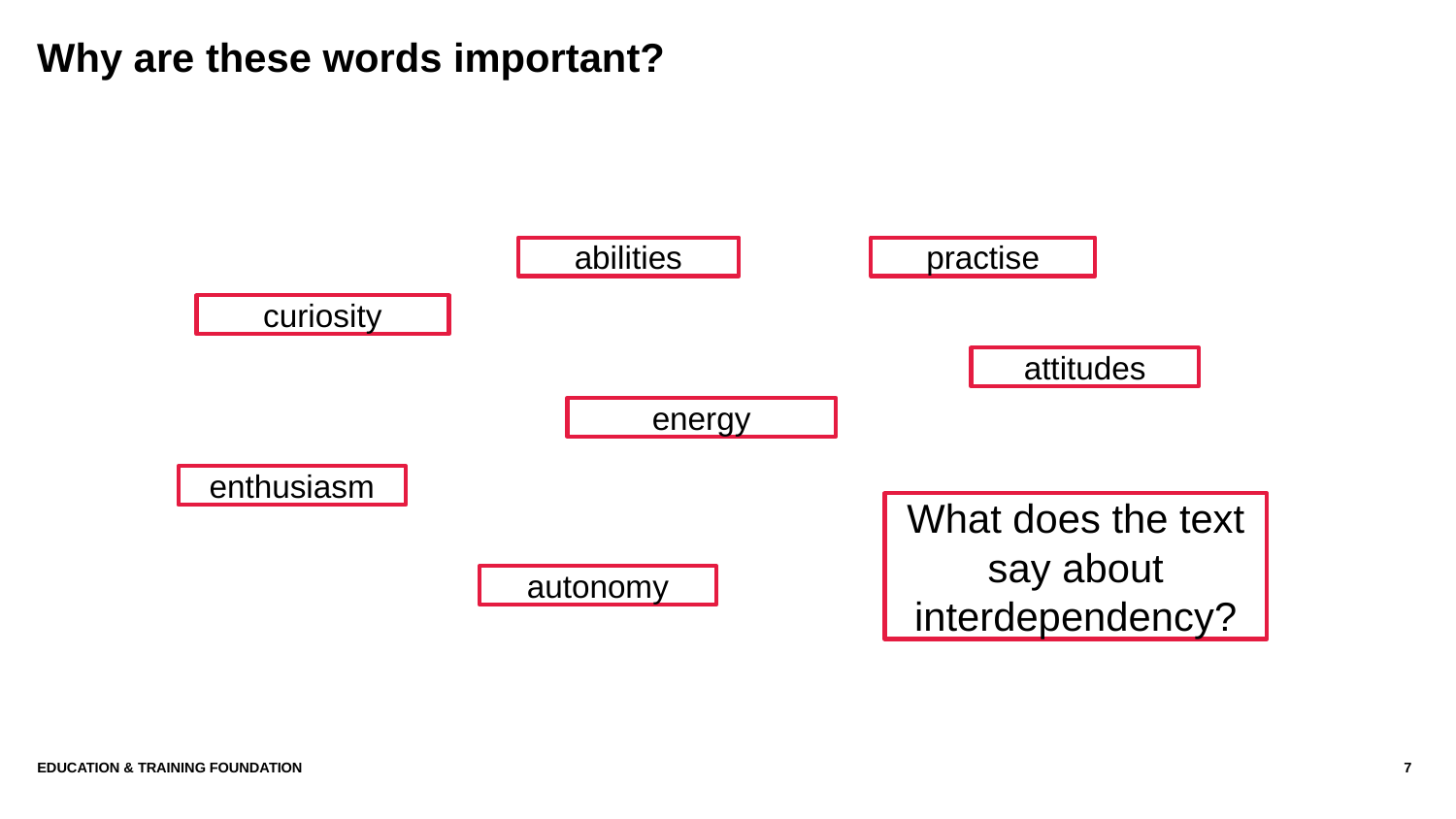

# Why are these words important?
abilities
practise
curiosity
attitudes
energy
enthusiasm
What does the text say about interdependency?
autonomy
Education & Training Foundation
7